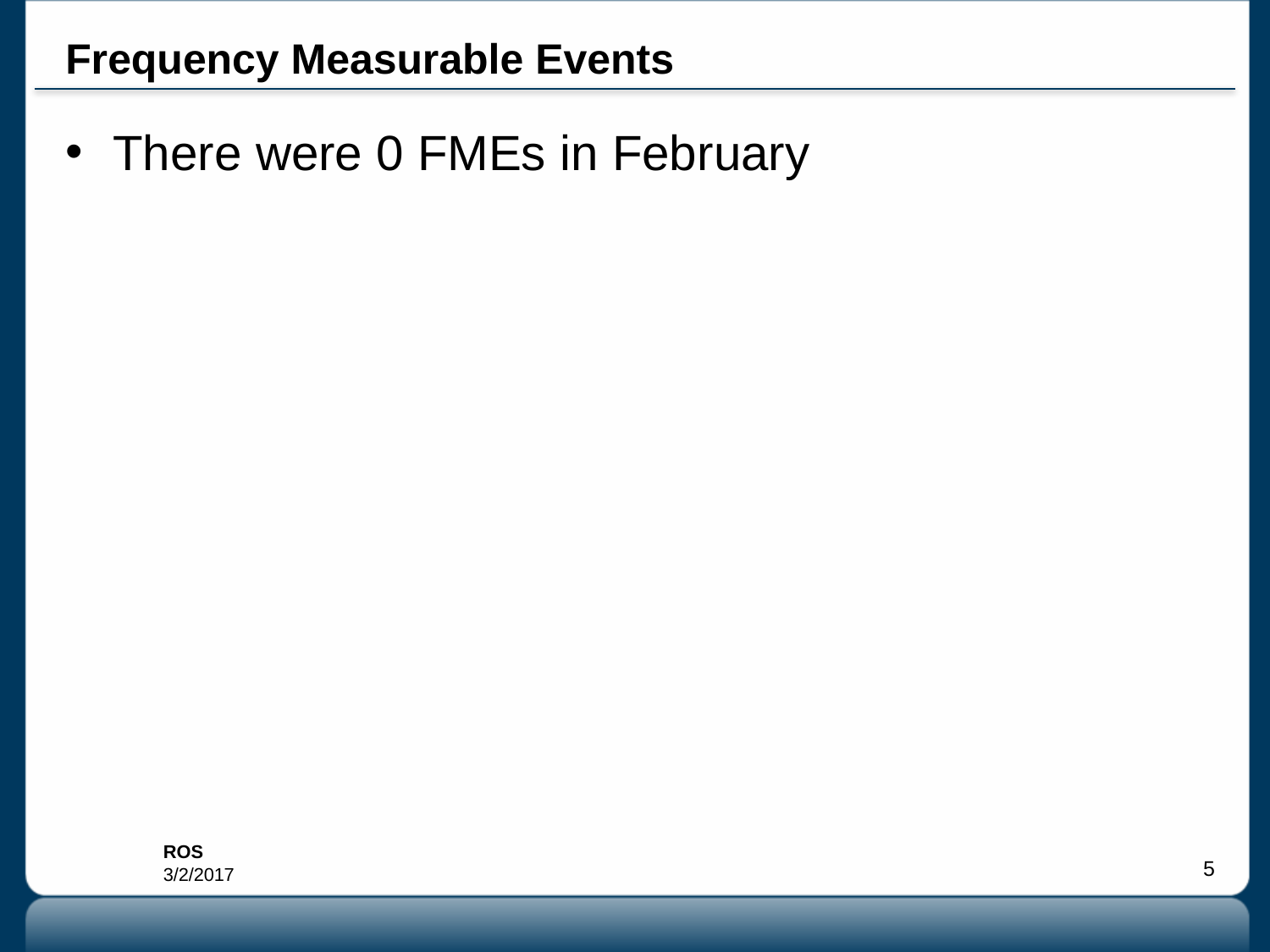

# Frequency Measurable Events
There were 0 FMEs in February